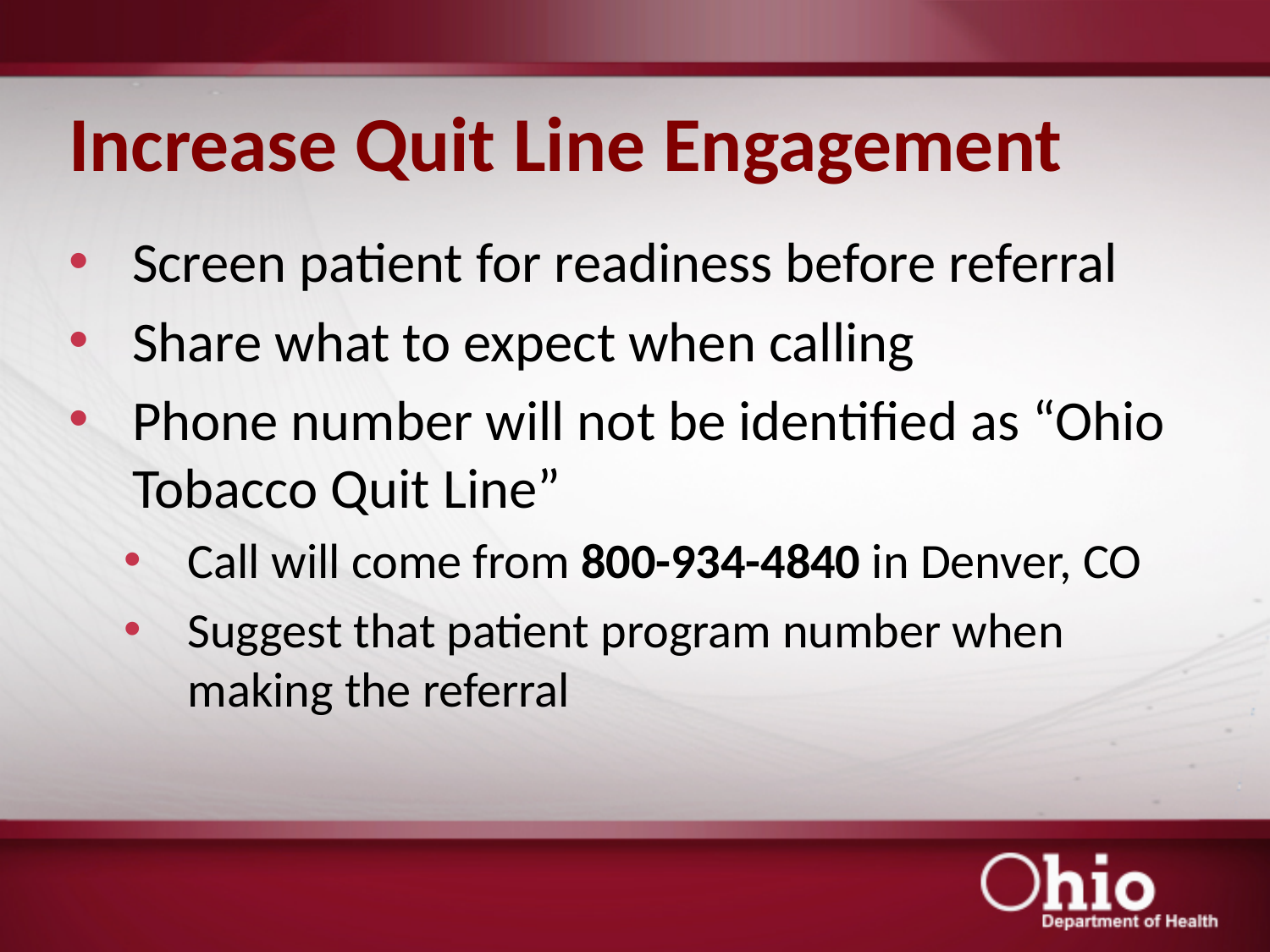

# Increase Quit Line Engagement
Screen patient for readiness before referral
Share what to expect when calling
Phone number will not be identified as “Ohio Tobacco Quit Line”
Call will come from 800-934-4840 in Denver, CO
Suggest that patient program number when making the referral